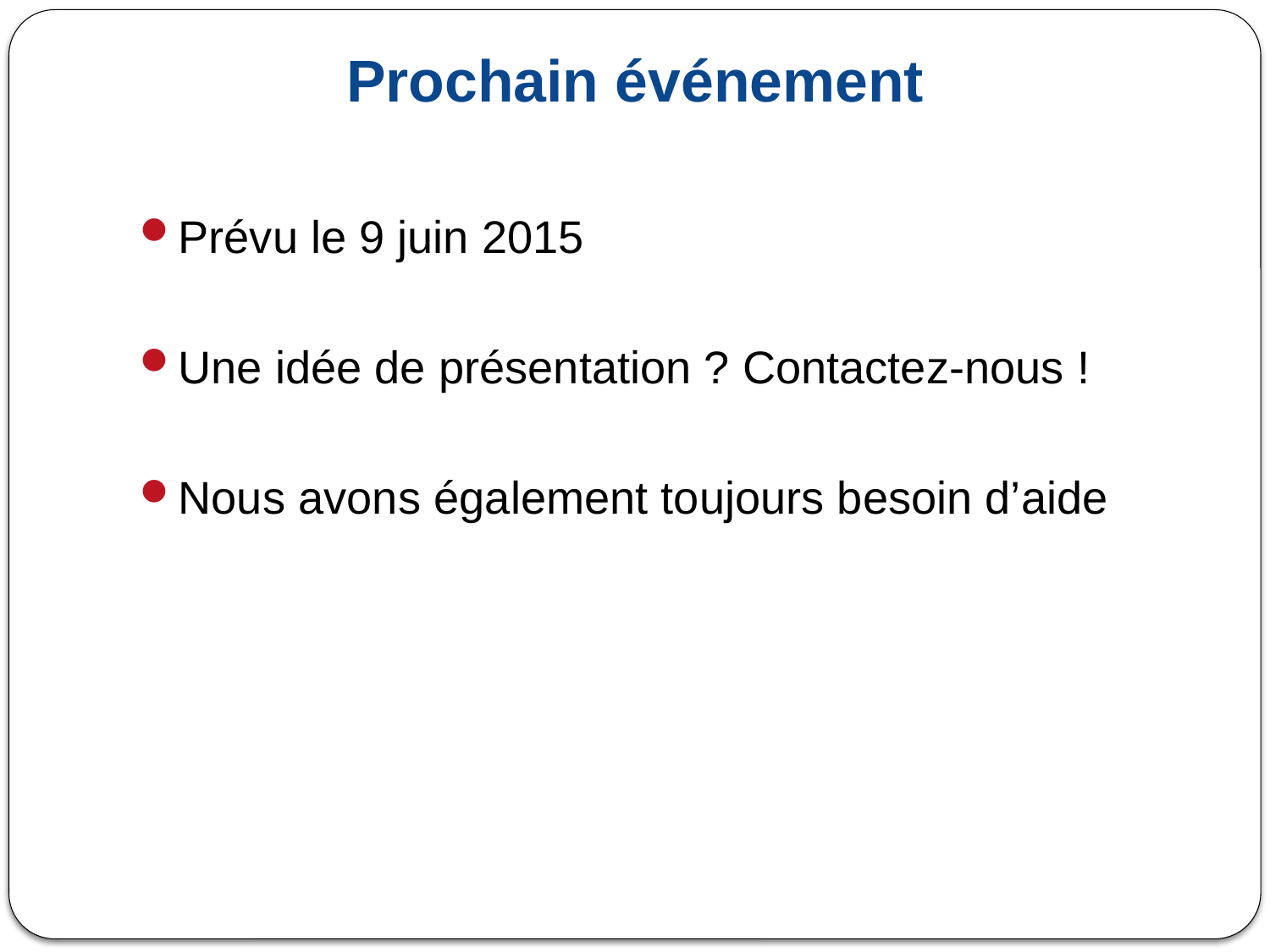

Prochain événement
Prévu le 9 juin 2015

Une idée de présentation ? Contactez-nous !

Nous avons également toujours besoin d’aide